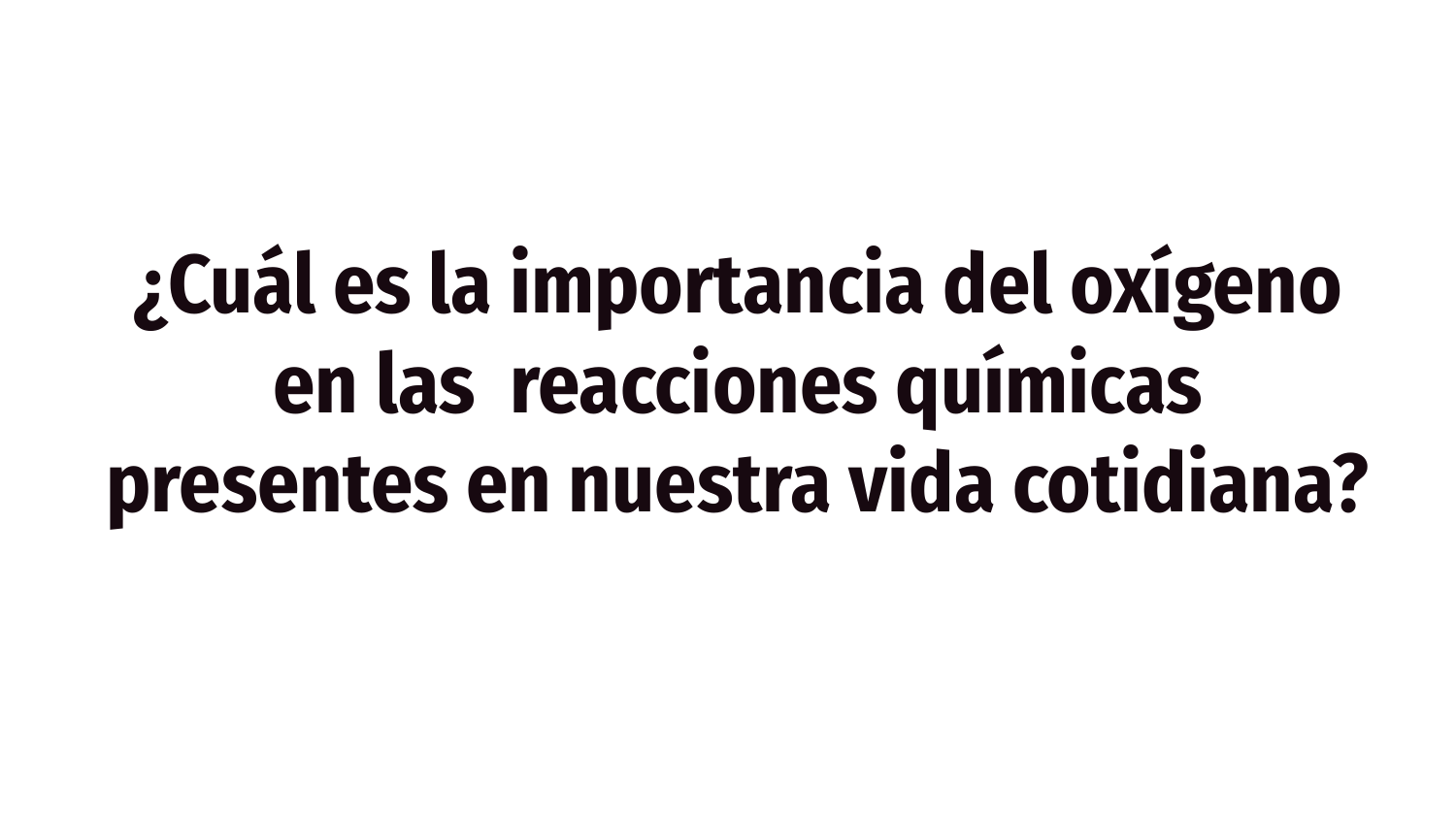

# ¿Cuál es la importancia del oxígeno en las  reacciones químicas presentes en nuestra vida cotidiana?